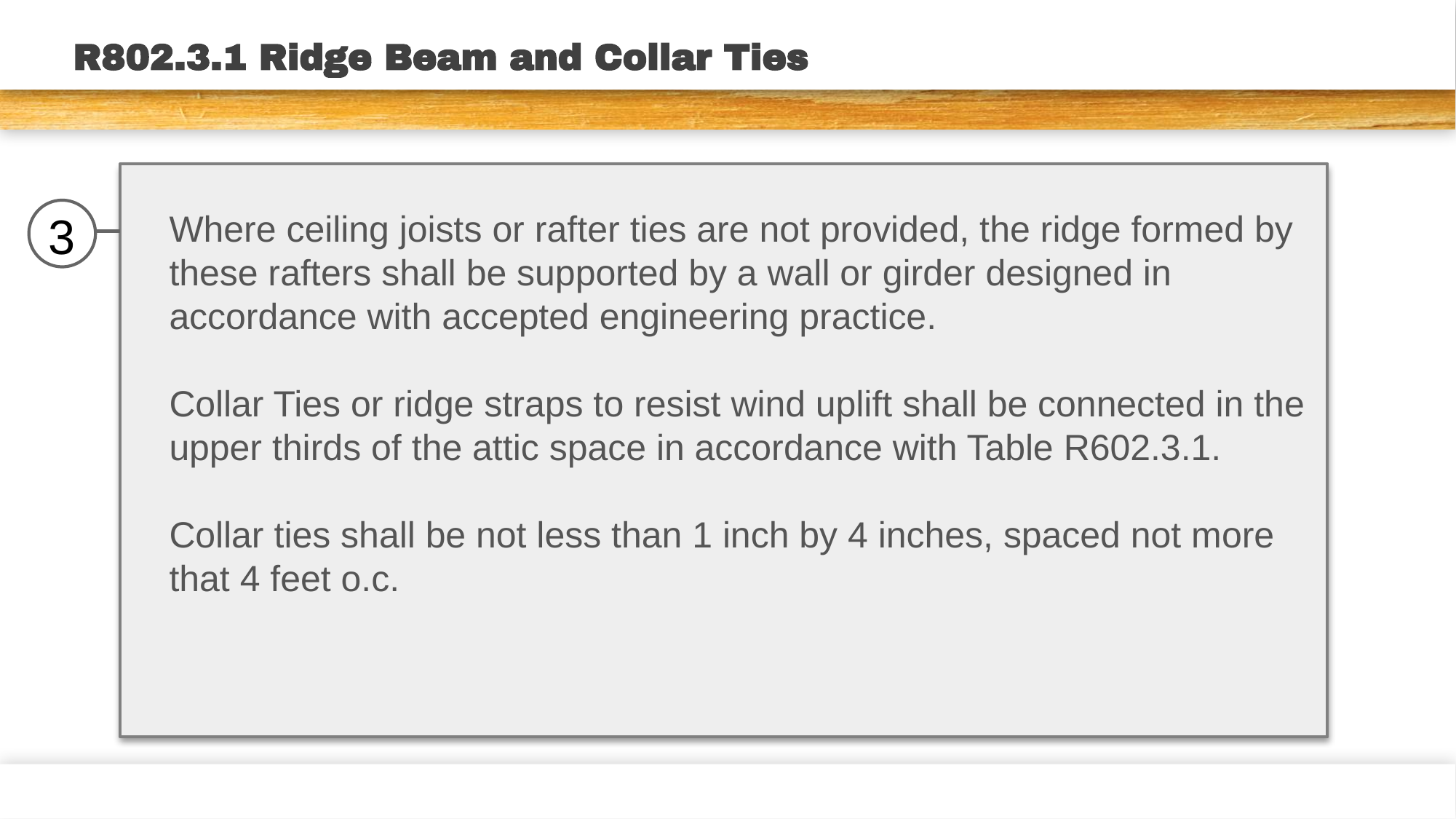

# R802.3.1 Ridge Beam and Collar Ties

3

Where ceiling joists or rafter ties are not provided, the ridge formed by these rafters shall be supported by a wall or girder designed in accordance with accepted engineering practice.

Collar Ties or ridge straps to resist wind uplift shall be connected in the upper thirds of the attic space in accordance with Table R602.3.1.

Collar ties shall be not less than 1 inch by 4 inches, spaced not more that 4 feet o.c.